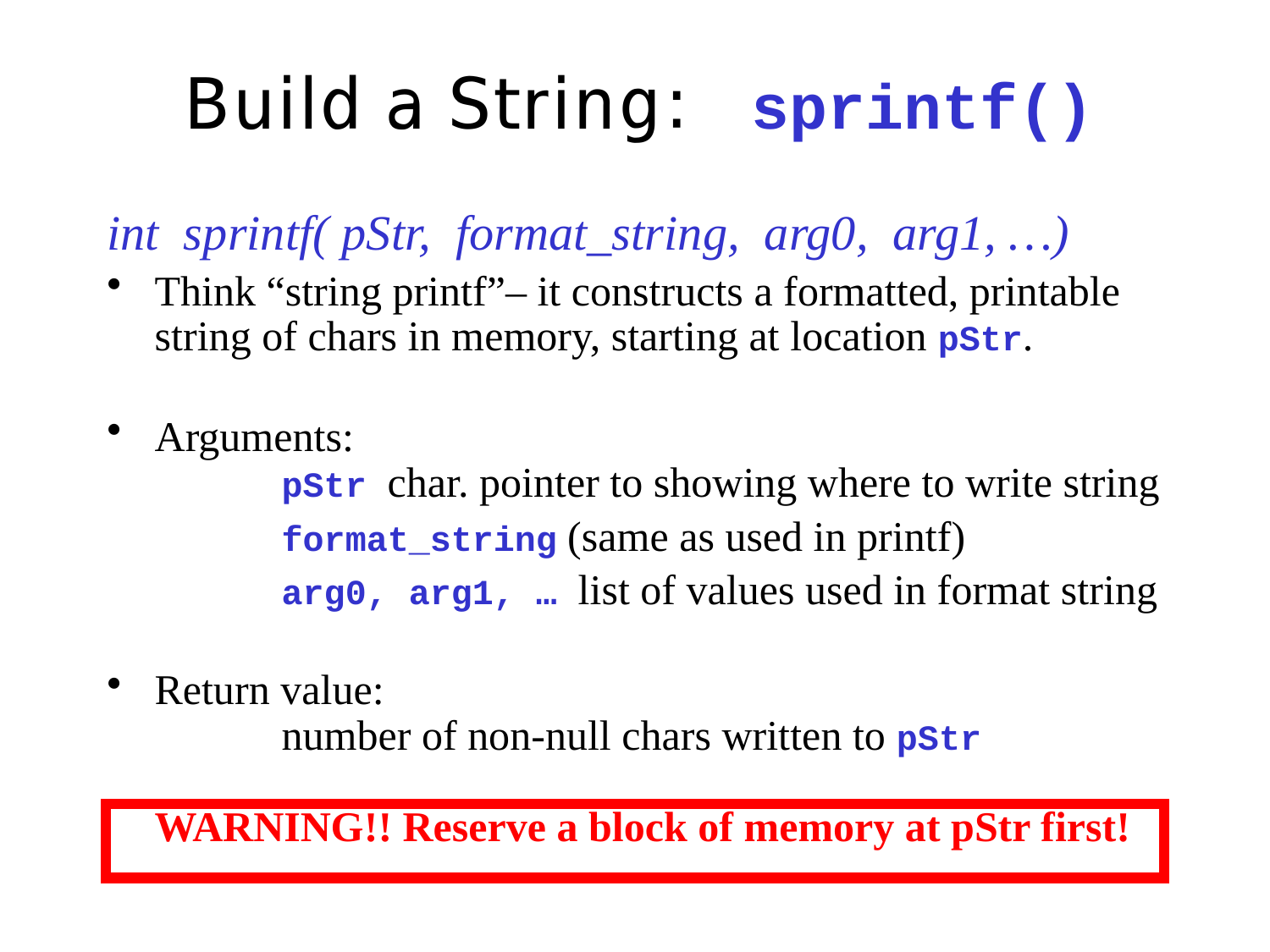

# Build a String:   sprintf()
int  sprintf( pStr,  format_string,  arg0,  arg1, …)
Think “string printf”– it constructs a formatted, printable string of chars in memory, starting at location pStr.
Arguments:
	pStr  char. pointer to showing where to write string
		format_string (same as used in printf)
		arg0, arg1, …  list of values used in format string
Return value:
	number of non-null chars written to pStr
WARNING!! Reserve a block of memory at pStr first!